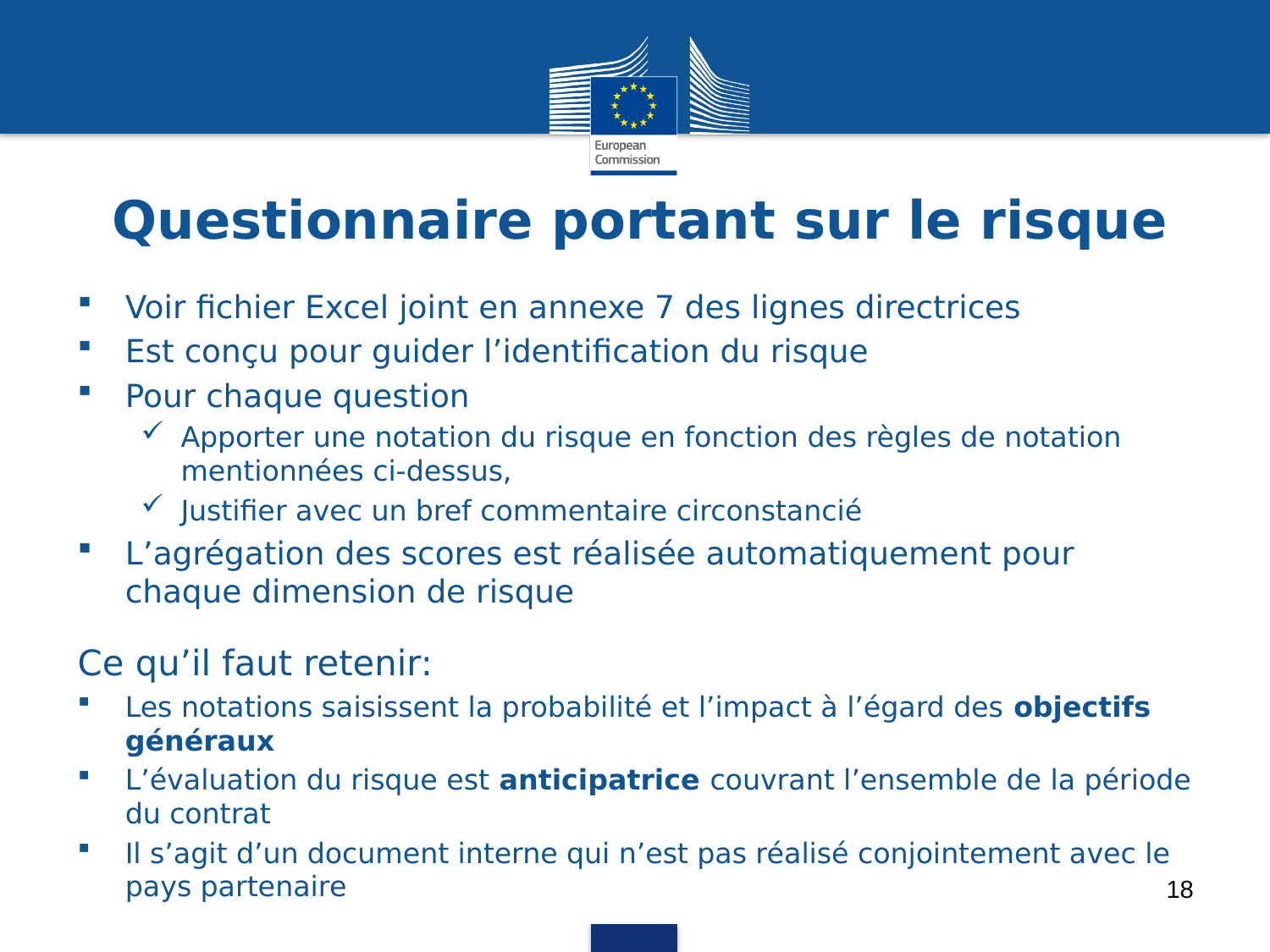

# Questionnaire portant sur le risque

Voir fichier Excel joint en annexe 7 des lignes directrices
Est conçu pour guider l’identification du risque
Pour chaque question
Apporter une notation du risque en fonction des règles de notation mentionnées ci-dessus,
Justifier avec un bref commentaire circonstancié
L’agrégation des scores est réalisée automatiquement pour chaque dimension de risque

Ce qu’il faut retenir:
Les notations saisissent la probabilité et l’impact à l’égard des objectifs généraux
L’évaluation du risque est anticipatrice couvrant l’ensemble de la période du contrat
Il s’agit d’un document interne qui n’est pas réalisé conjointement avec le pays partenaire

18